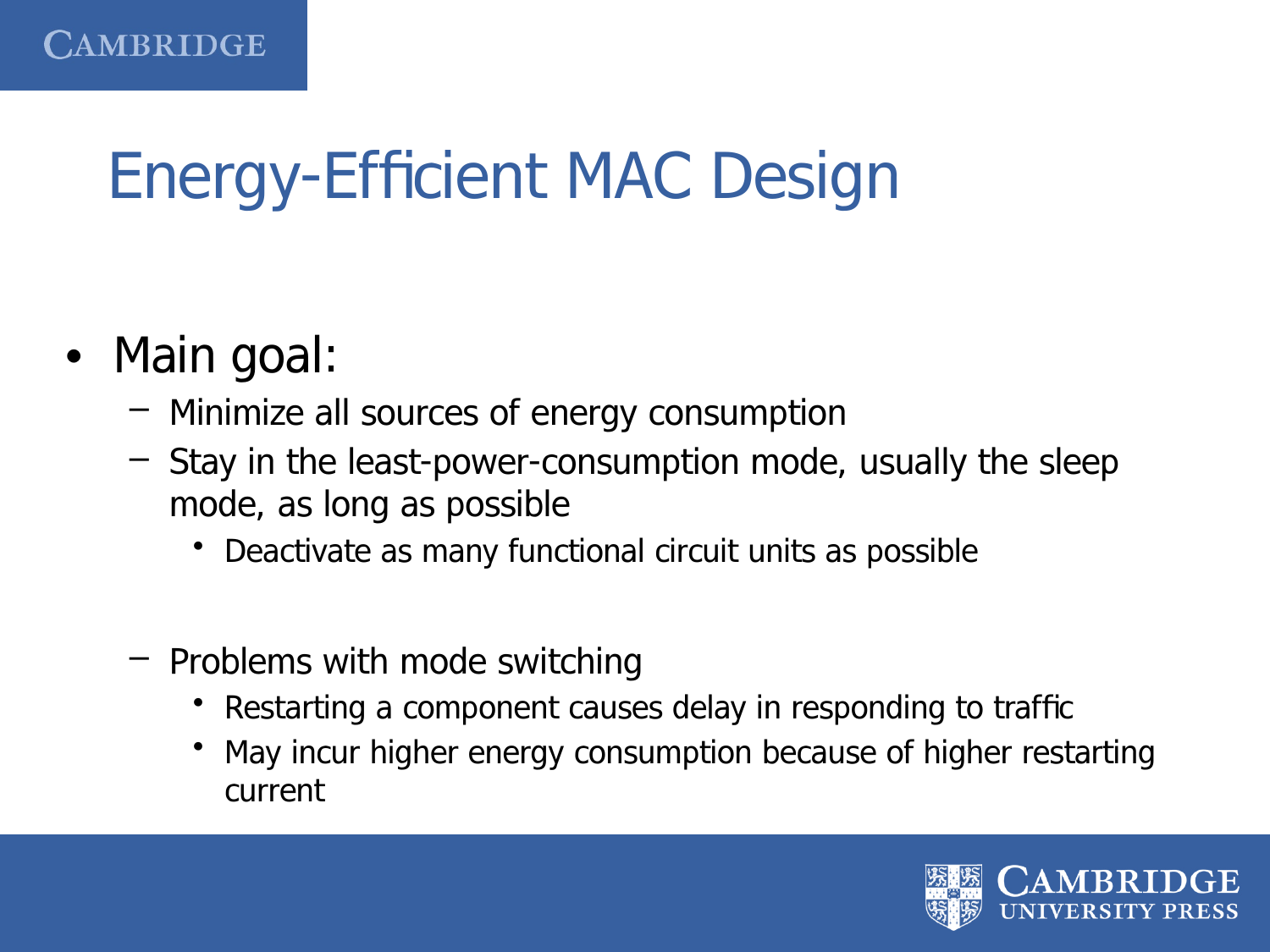

# Energy-Efficient MAC Design
Main goal:
Minimize all sources of energy consumption
Stay in the least-power-consumption mode, usually the sleep mode, as long as possible
Deactivate as many functional circuit units as possible

Problems with mode switching
Restarting a component causes delay in responding to traffic
May incur higher energy consumption because of higher restarting current